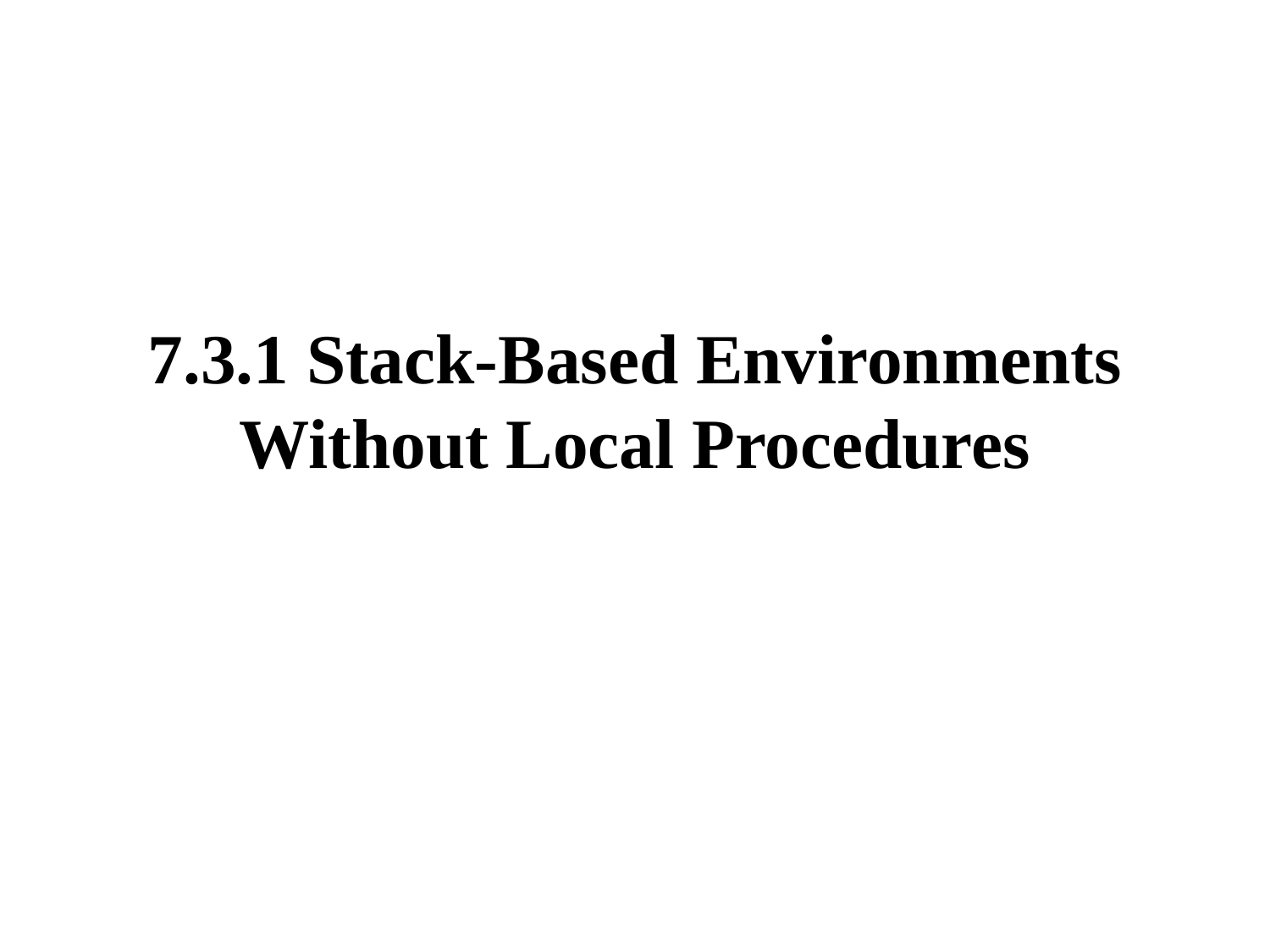

# 7.3.1 Stack-Based Environments Without Local Procedures